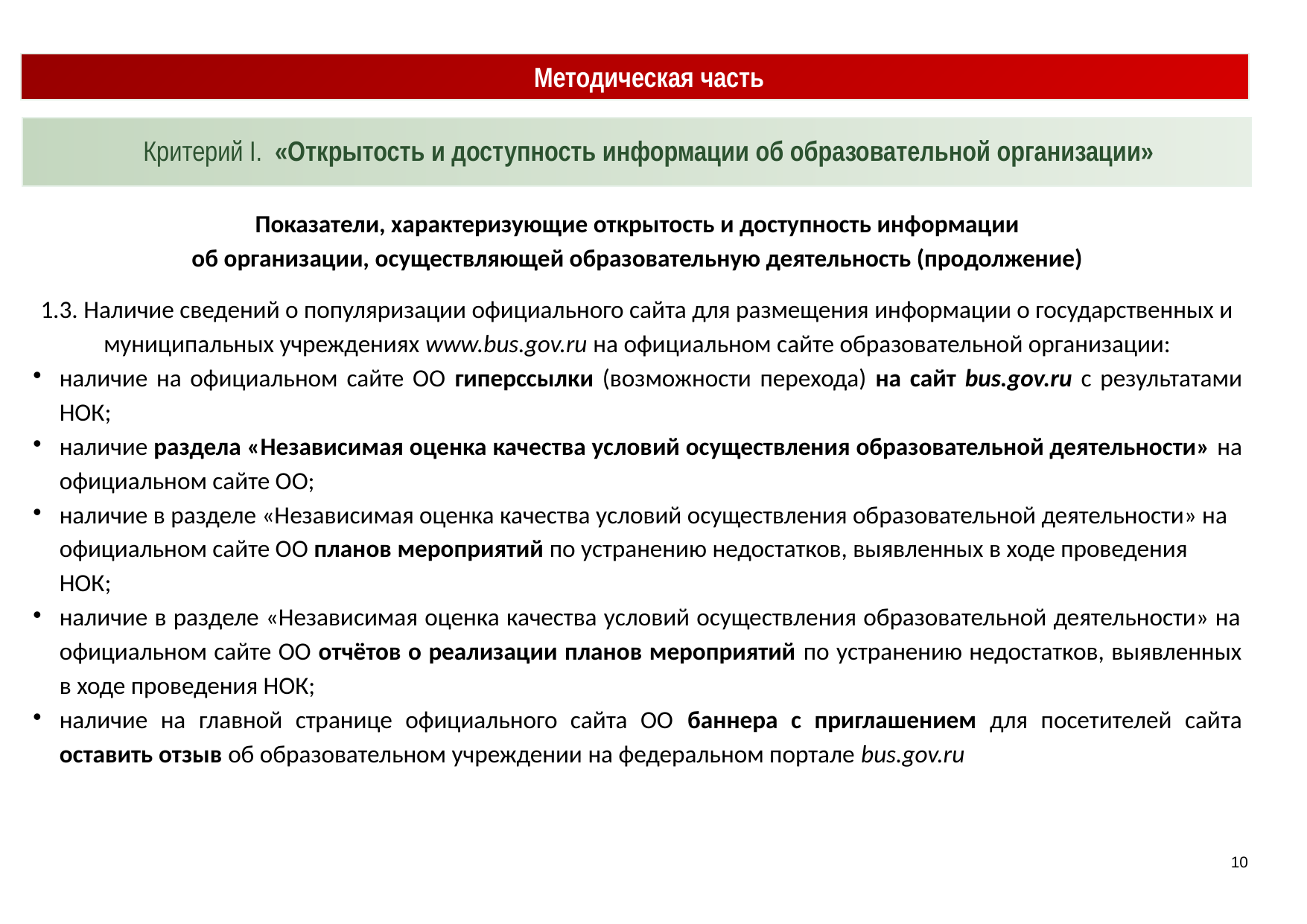

Методическая часть

Критерий I.  «Открытость и доступность информации об образовательной организации»
Показатели, характеризующие открытость и доступность информации
об организации, осуществляющей образовательную деятельность (продолжение)
1.3. Наличие сведений о популяризации официального сайта для размещения информации о государственных и муниципальных учреждениях www.bus.gov.ru на официальном сайте образовательной организации:
наличие на официальном сайте ОО гиперссылки (возможности перехода) на сайт bus.gov.ru с результатами НОК;
наличие раздела «Независимая оценка качества условий осуществления образовательной деятельности» на официальном сайте ОО;
наличие в разделе «Независимая оценка качества условий осуществления образовательной деятельности» на официальном сайте ОО планов мероприятий по устранению недостатков, выявленных в ходе проведения НОК;
наличие в разделе «Независимая оценка качества условий осуществления образовательной деятельности» на официальном сайте ОО отчётов о реализации планов мероприятий по устранению недостатков, выявленных в ходе проведения НОК;
наличие на главной странице официального сайта ОО баннера с приглашением для посетителей сайта оставить отзыв об образовательном учреждении на федеральном портале bus.gov.ru

10